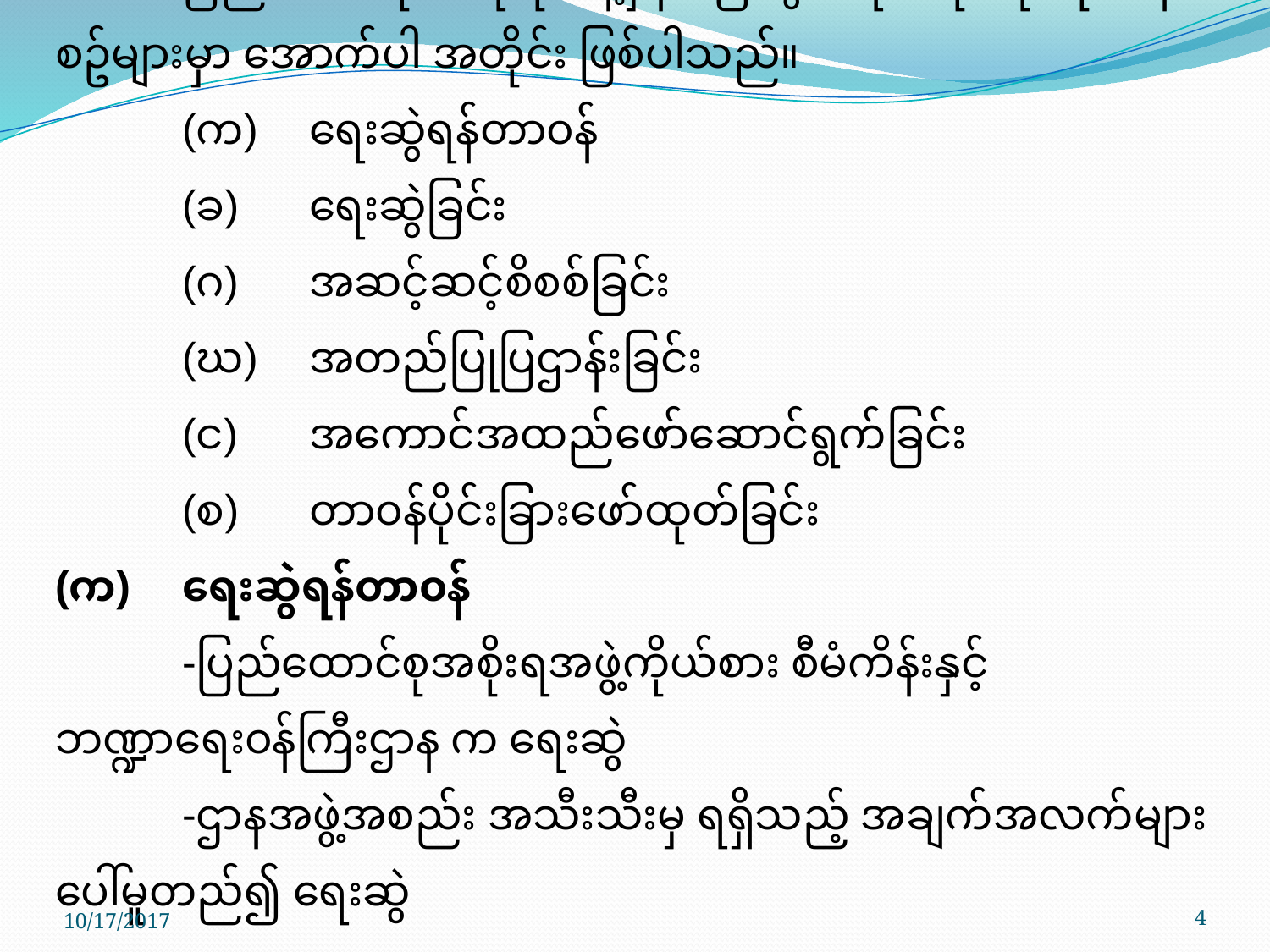

ပြည်ထောင်စု၏ ရသုံးခန့်မှန်းခြေငွေစာရင်းဆိုင်ရာလုပ်ငန်းစဥ်များမှာ အောက်ပါ အတိုင်း ဖြစ်ပါသည်။
	(က)	ရေးဆွဲရန်တာ၀န်
	(ခ)	ရေးဆွဲခြင်း
	(ဂ)	အဆင့်ဆင့်စိစစ်ခြင်း
	(ဃ)	အတည်ပြုပြဌာန်းခြင်း
	(င)	အကောင်အထည်ဖော်ဆောင်ရွက်ခြင်း
	(စ)	တာ၀န်ပိုင်းခြားဖော်ထုတ်ခြင်း
(က)	ရေးဆွဲရန်တာ၀န်
	-ပြည်ထောင်စုအစိုးရအဖွဲ့ကိုယ်စား စီမံကိန်းနှင့် ဘဏ္ဍာရေး၀န်ကြီးဌာန က ရေးဆွဲ
	-ဌာနအဖွဲ့အစည်း အသီးသီးမှ ရရှိသည့် အချက်အလက်များပေါ်မူတည်၍ ရေးဆွဲ

10/17/2017

4